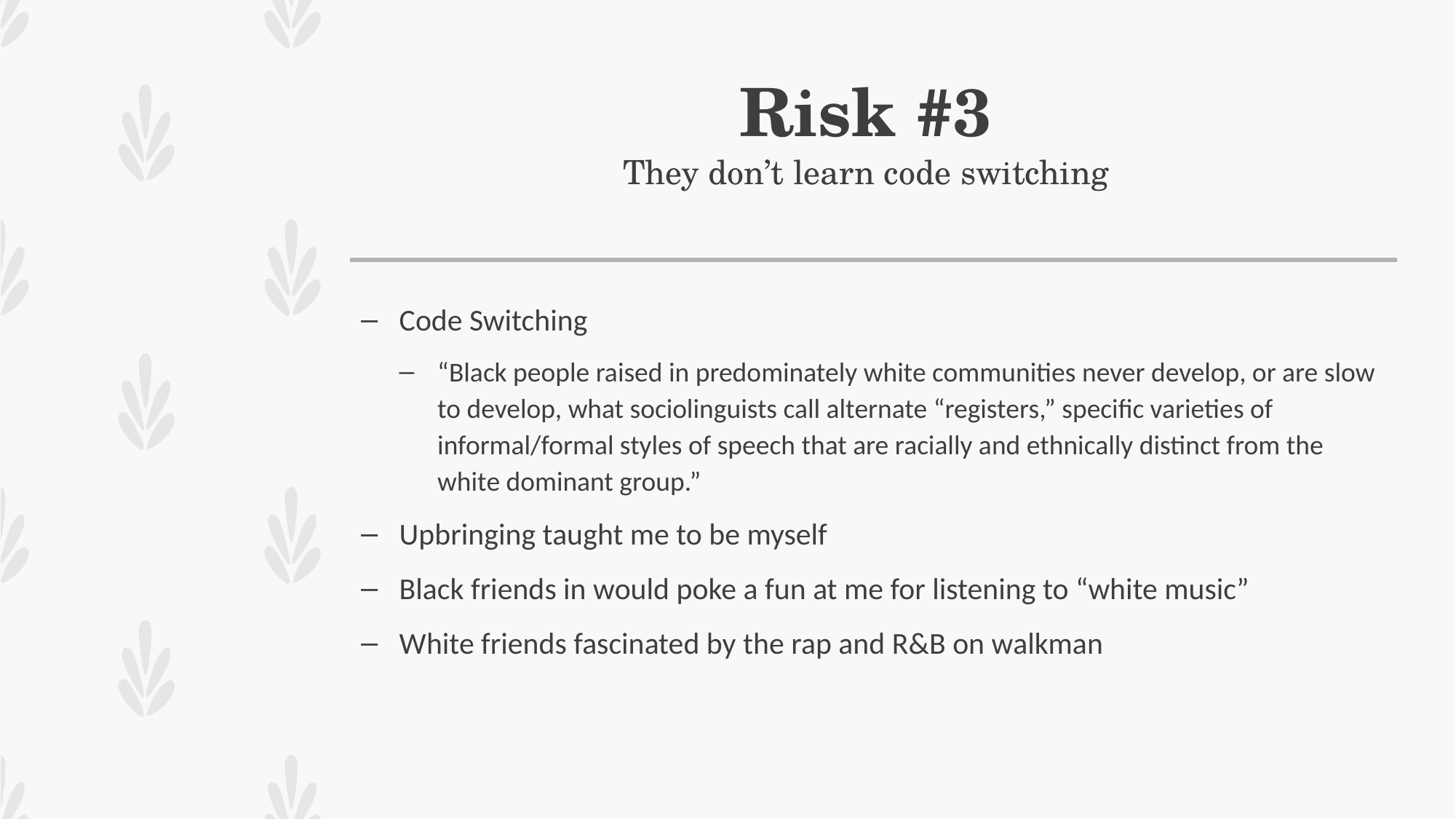

# Risk #3 They don’t learn code switching
Code Switching
“Black people raised in predominately white communities never develop, or are slow to develop, what sociolinguists call alternate “registers,” specific varieties of informal/formal styles of speech that are racially and ethnically distinct from the white dominant group.”
Upbringing taught me to be myself
Black friends in would poke a fun at me for listening to “white music”
White friends fascinated by the rap and R&B on walkman